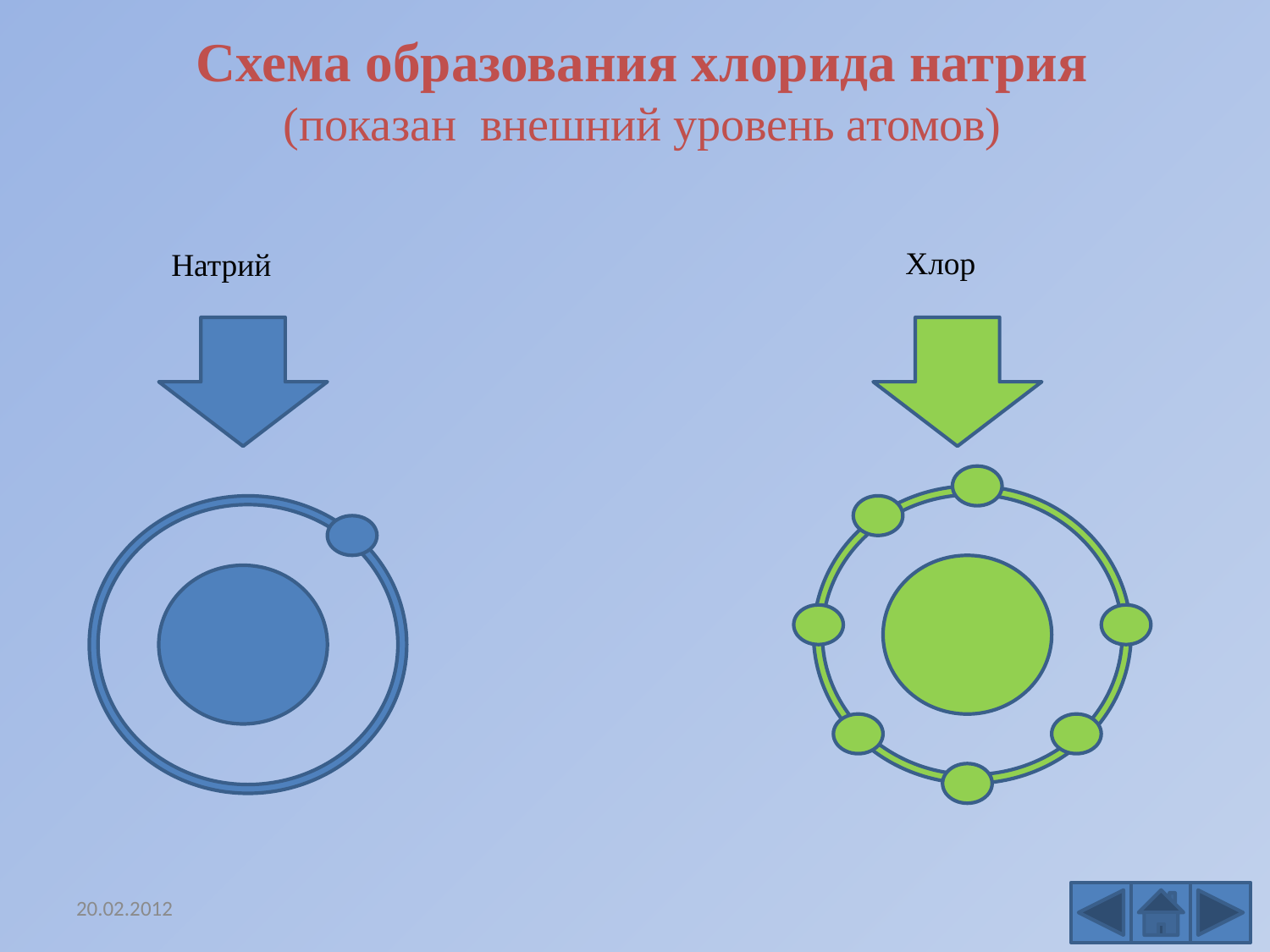

# Схема образования хлорида натрия (показан  внешний уровень атомов)
Хлор
Натрий

20.02.2012